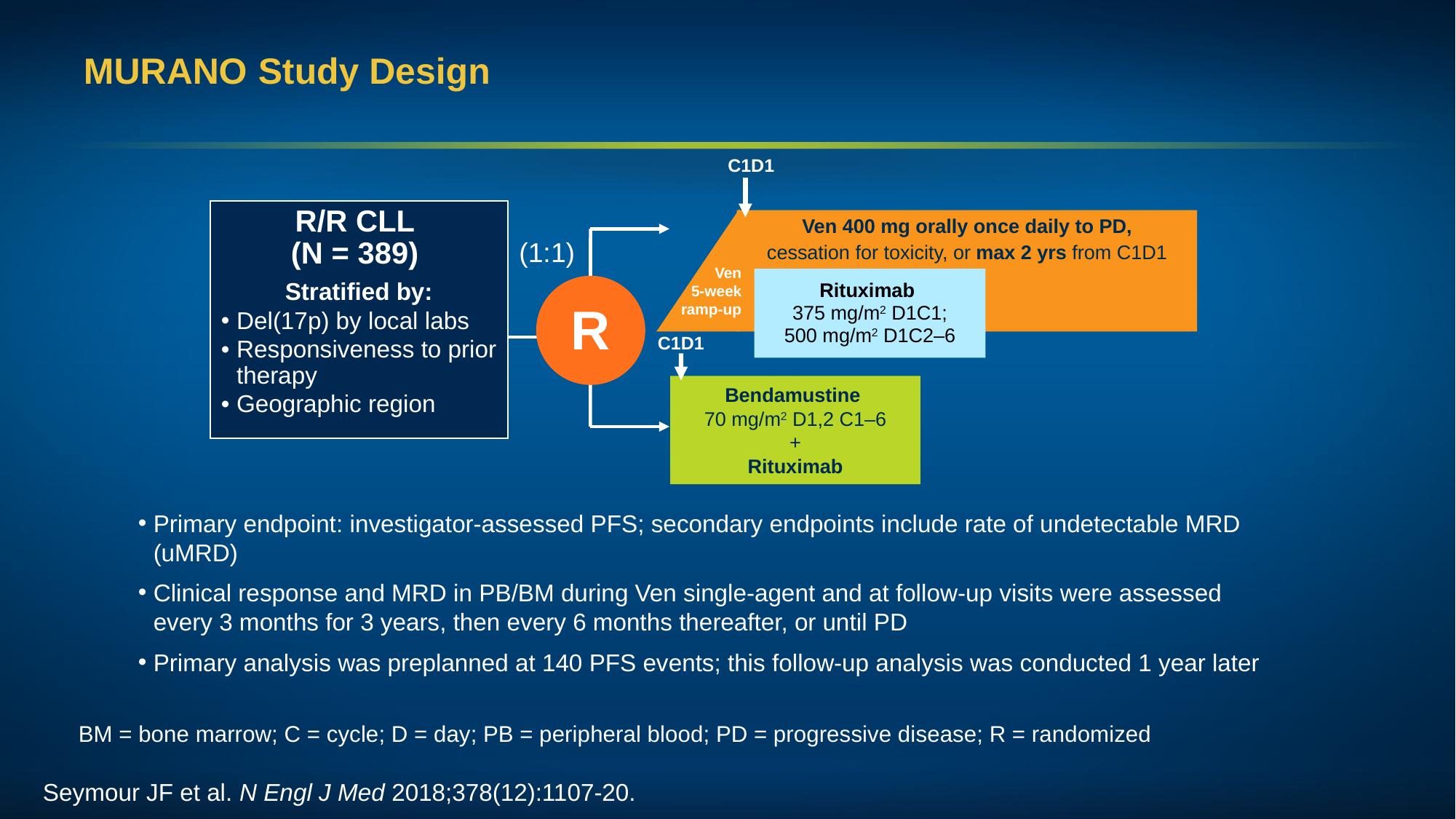

# MURANO Study Design
C1D1
| R/R CLL (N = 389) Stratified by: Del(17p) by local labs Responsiveness to prior therapy Geographic region |
| --- |

 Ven 400 mg orally once daily to PD,
cessation for toxicity, or max 2 yrs from C1D1

(1:1)
Ven
5-week ramp-up
Rituximab
375 mg/m2 D1C1;
500 mg/m2 D1C2–6

R
C1D1
Bendamustine
70 mg/m2 D1,2 C1–6
+
Rituximab
Primary endpoint: investigator-assessed PFS; secondary endpoints include rate of undetectable MRD (uMRD)
Clinical response and MRD in PB/BM during Ven single-agent and at follow-up visits were assessed every 3 months for 3 years, then every 6 months thereafter, or until PD
Primary analysis was preplanned at 140 PFS events; this follow-up analysis was conducted 1 year later
BM = bone marrow; C = cycle; D = day; PB = peripheral blood; PD = progressive disease; R = randomized
Seymour JF et al. N Engl J Med 2018;378(12):1107-20.